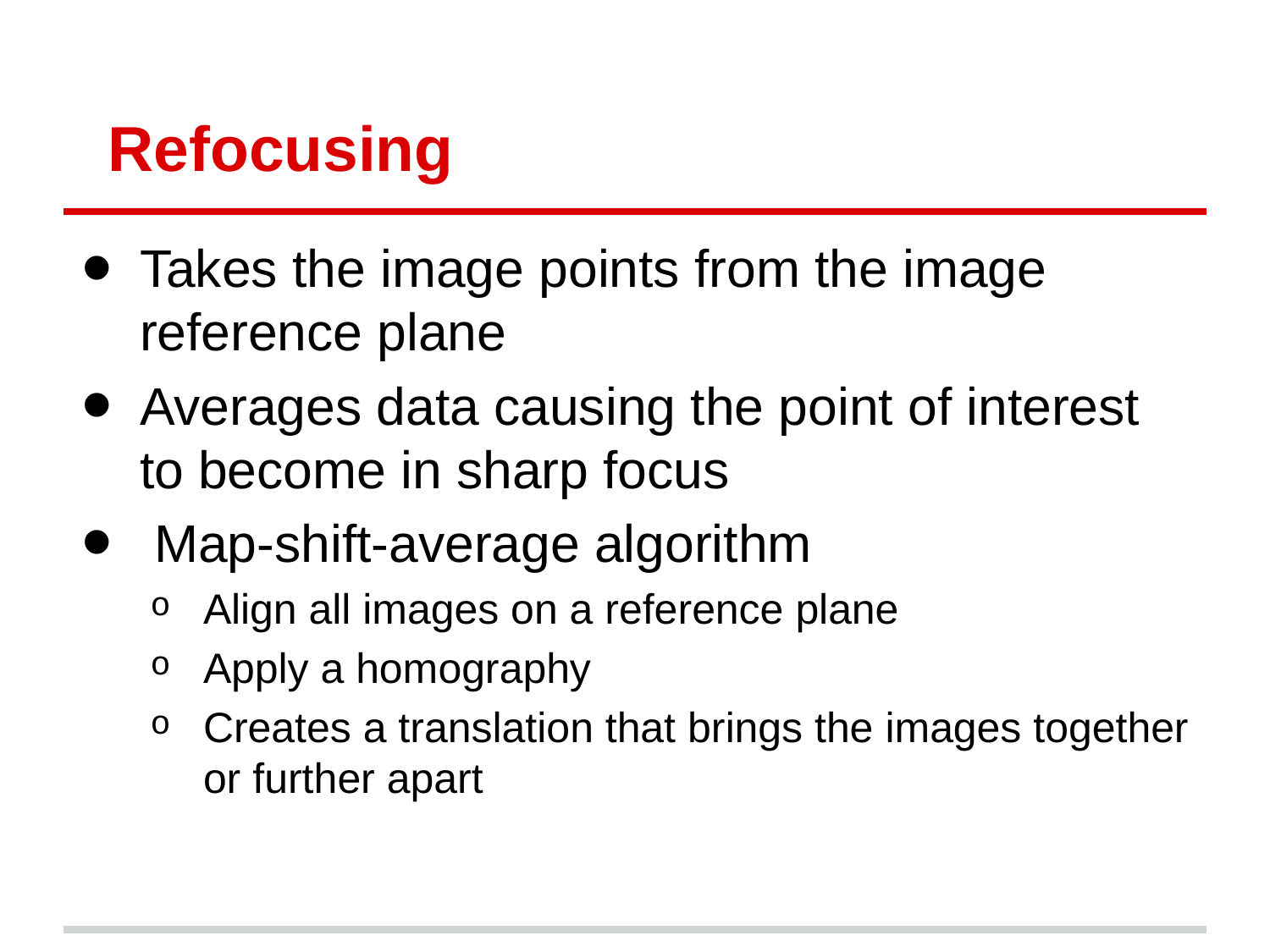

# Refocusing
Takes the image points from the image reference plane
Averages data causing the point of interest to become in sharp focus
 Map-shift-average algorithm
Align all images on a reference plane
Apply a homography
Creates a translation that brings the images together or further apart